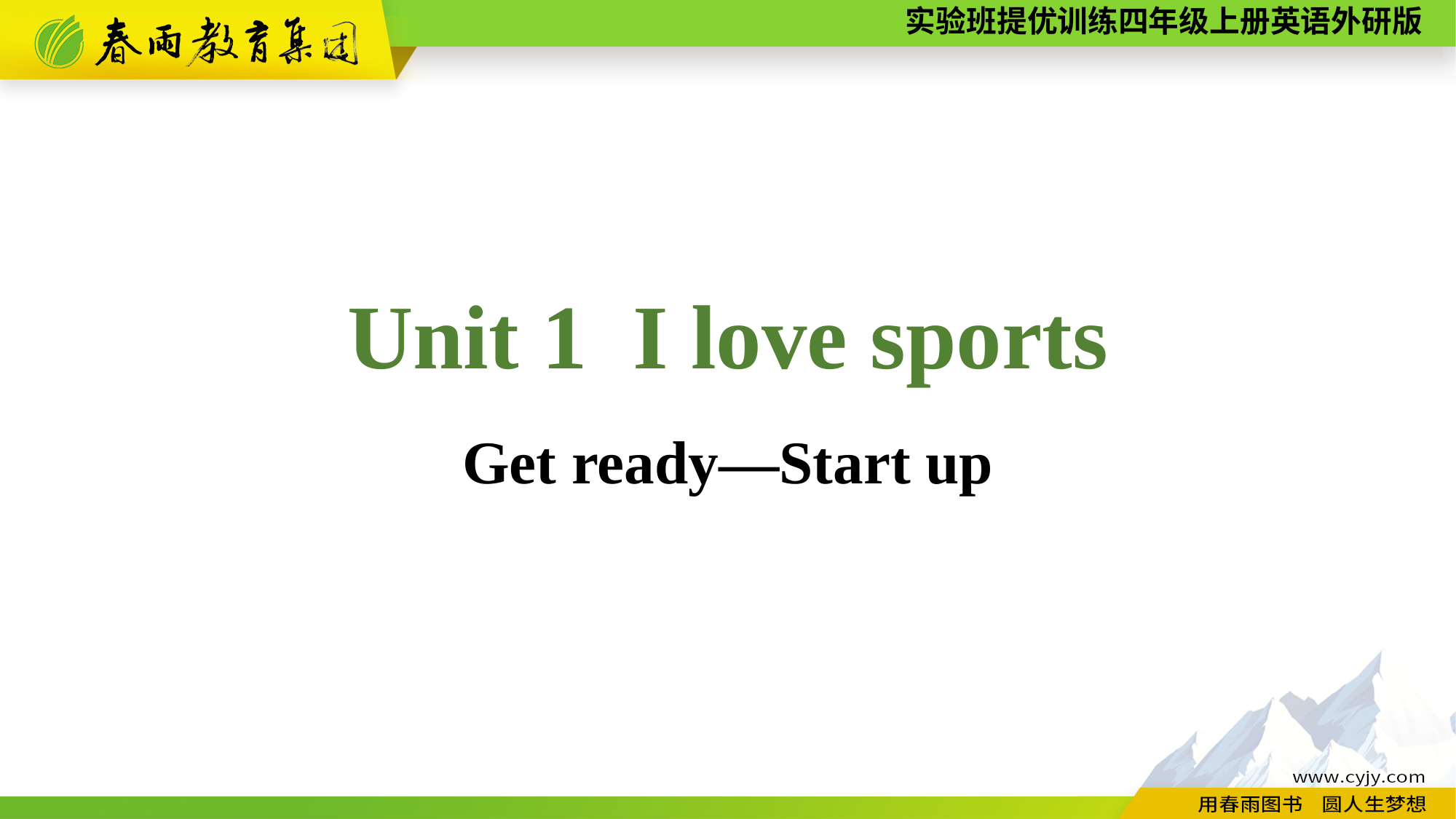

Unit 1  I love sports
Get ready—Start up